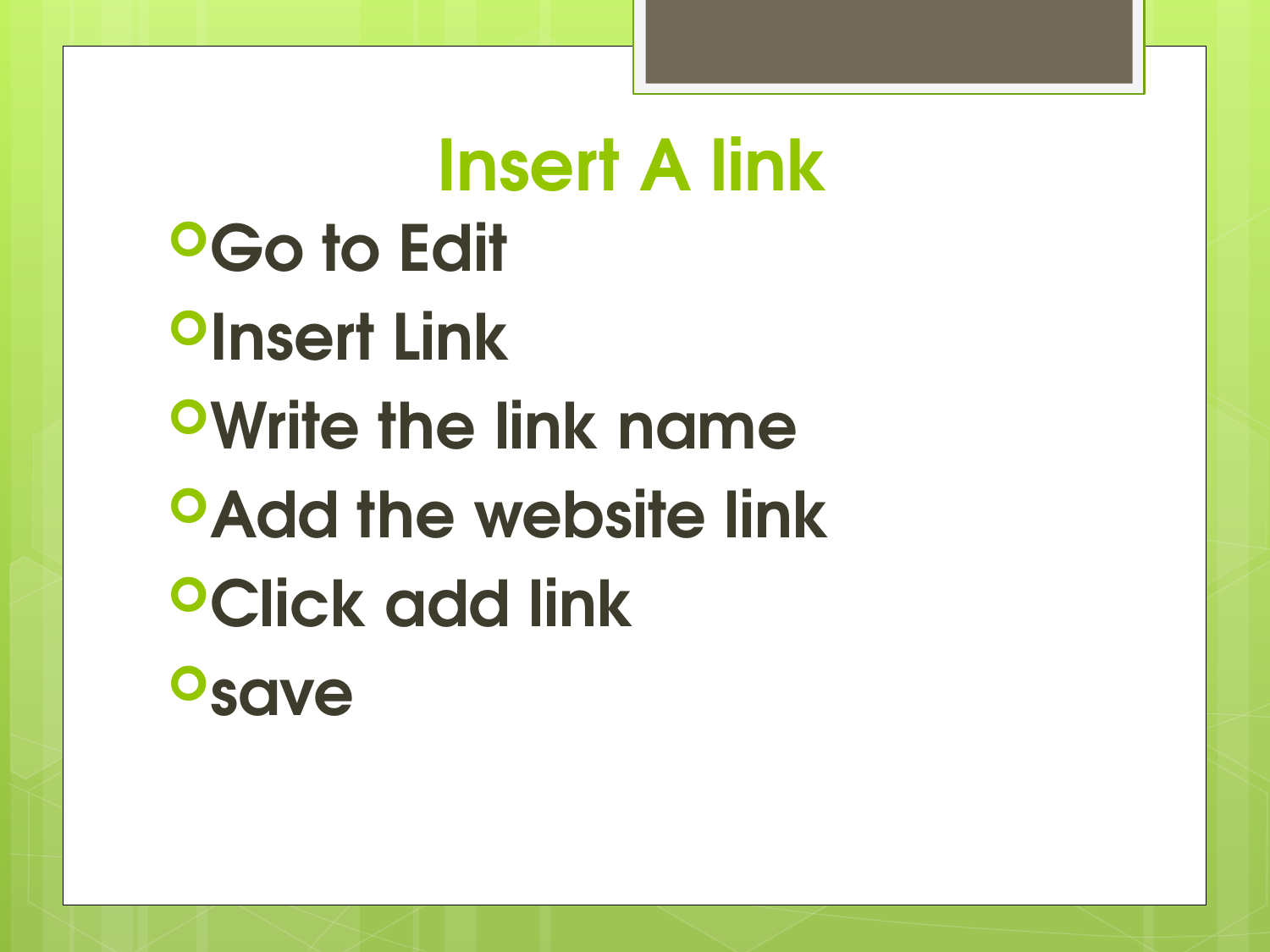

# Insert A link
Go to Edit
Insert Link
Write the link name
Add the website link
Click add link
save